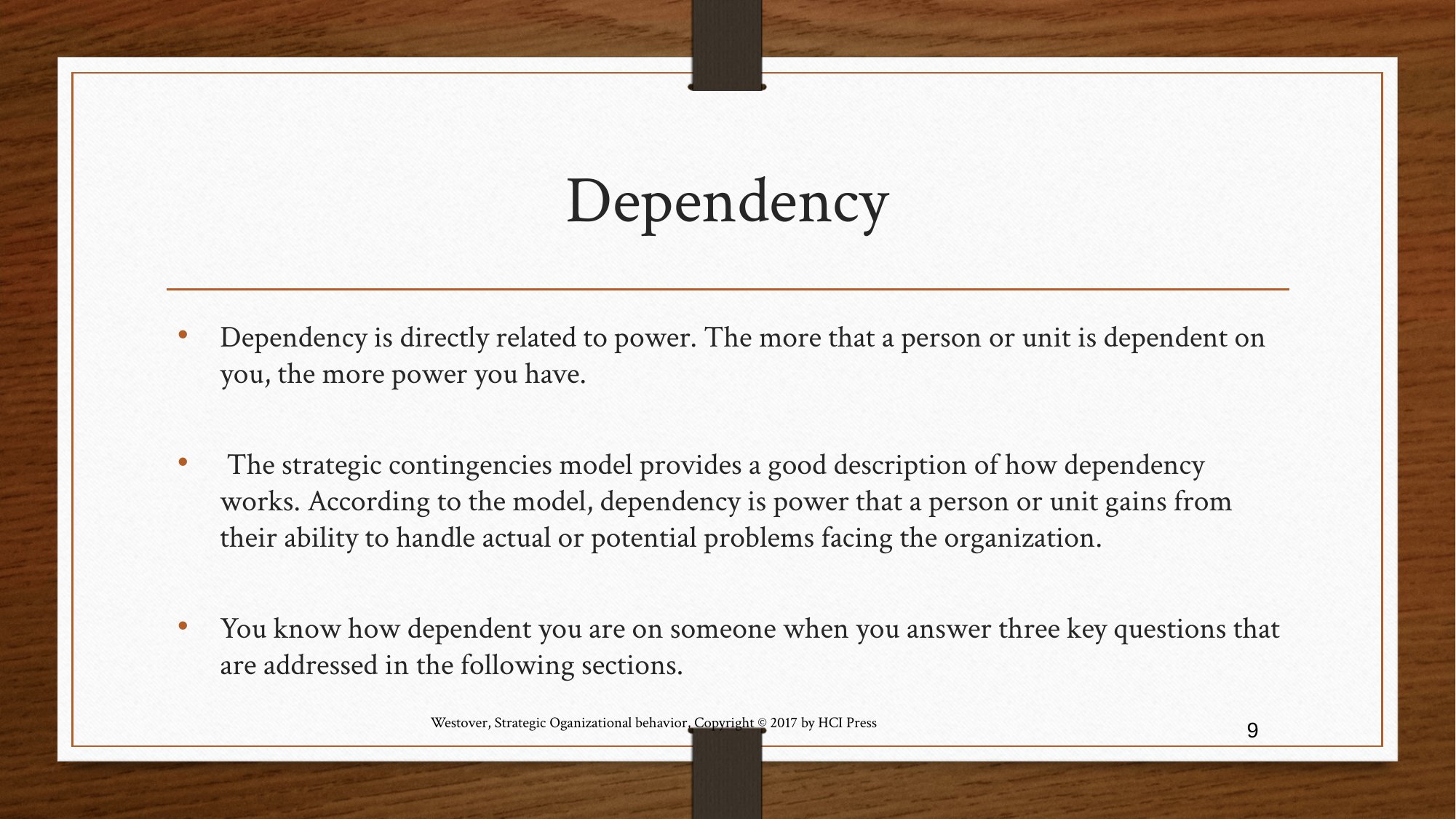

# Dependency
Dependency is directly related to power. The more that a person or unit is dependent on you, the more power you have.

 The strategic contingencies model provides a good description of how dependency works. According to the model, dependency is power that a person or unit gains from their ability to handle actual or potential problems facing the organization.

You know how dependent you are on someone when you answer three key questions that are addressed in the following sections.
Westover, Strategic Oganizational behavior, Copyright © 2017 by HCI Press
9